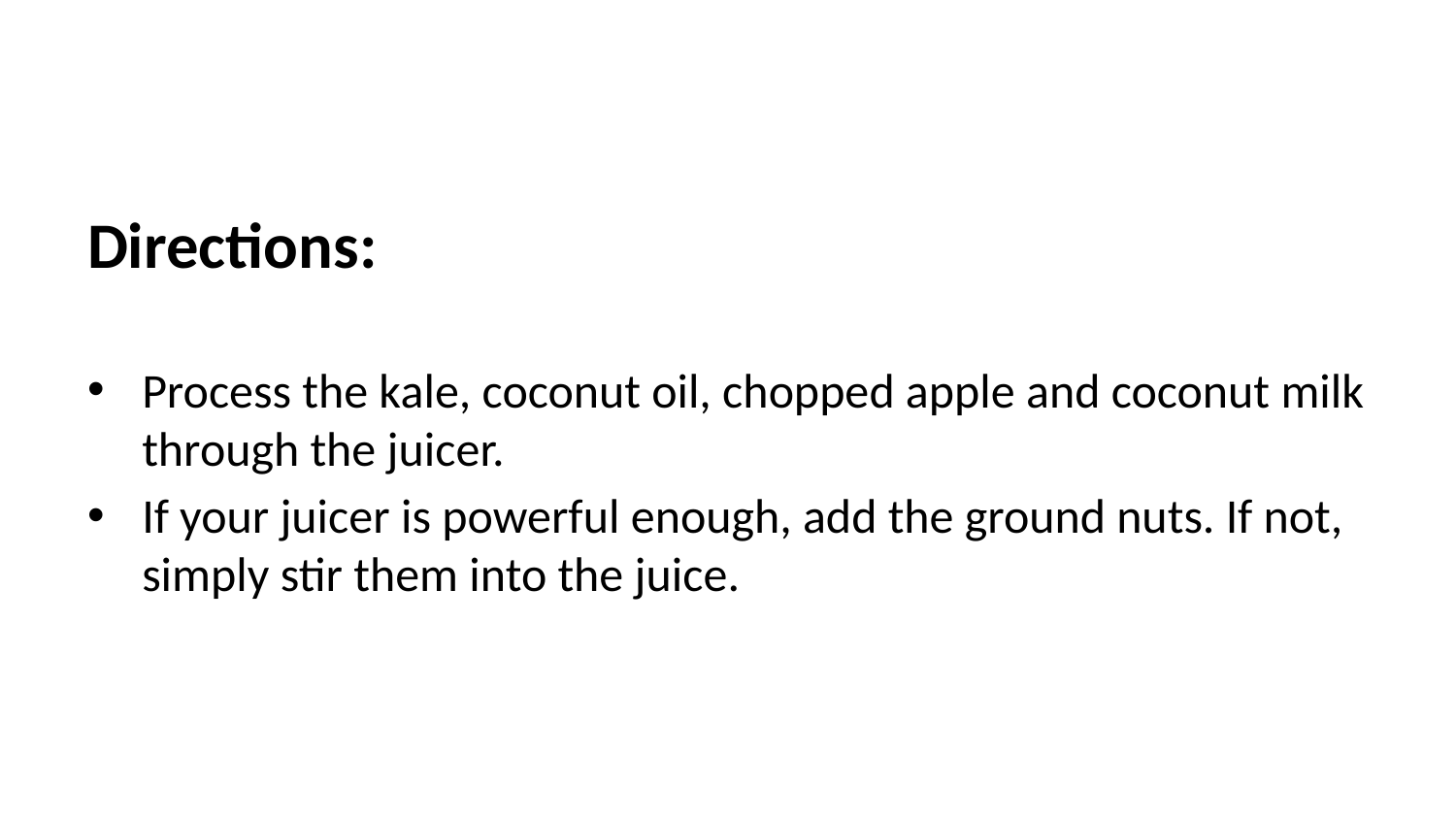

Directions:

Process the kale, coconut oil, chopped apple and coconut milk through the juicer.
If your juicer is powerful enough, add the ground nuts. If not, simply stir them into the juice.